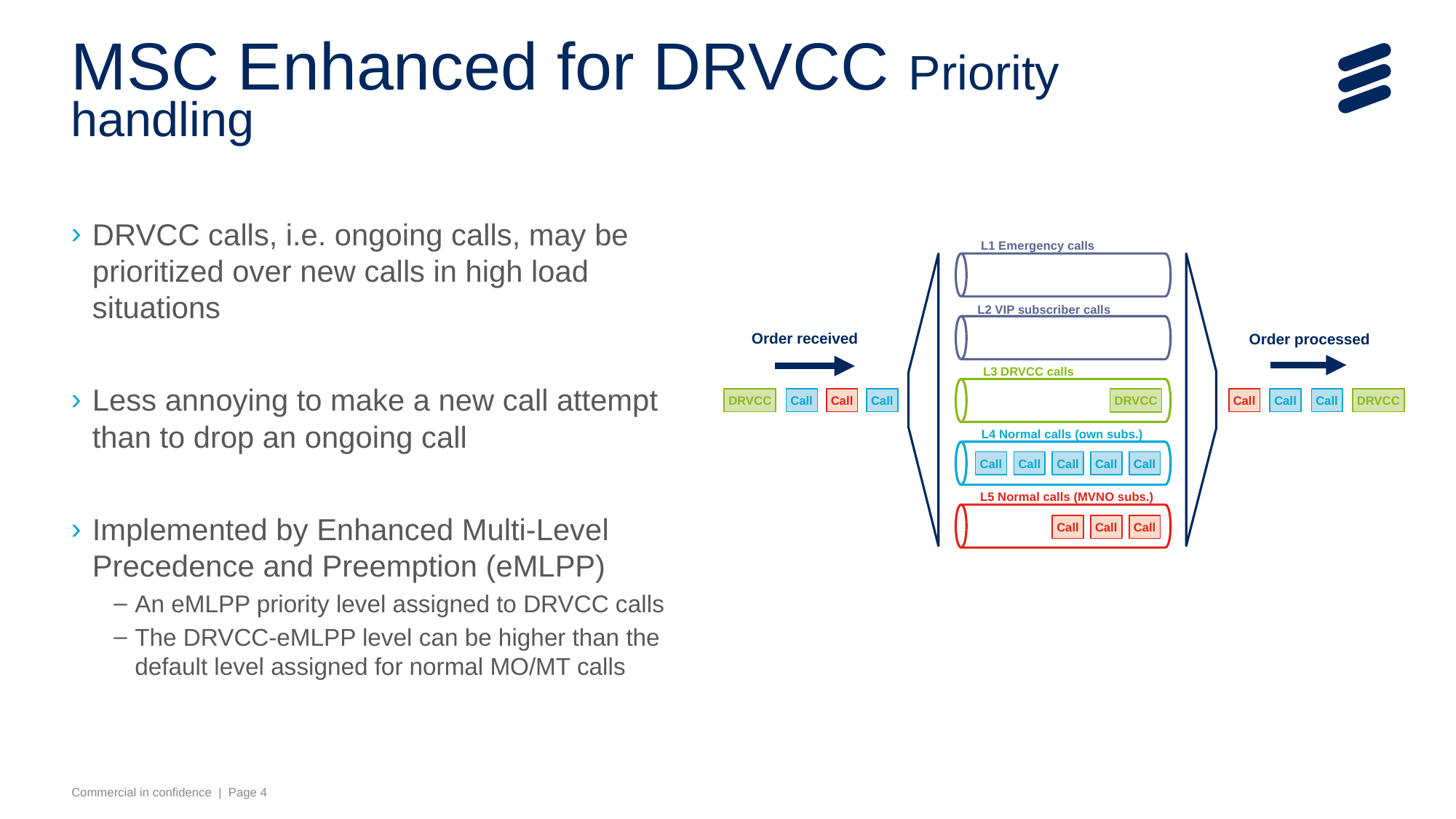

# MSC Enhanced for DRVCC Priority handling

DRVCC calls, i.e. ongoing calls, may be prioritized over new calls in high load situations

Less annoying to make a new call attempt than to drop an ongoing call

Implemented by Enhanced Multi-Level Precedence and Preemption (eMLPP)
An eMLPP priority level assigned to DRVCC calls
The DRVCC-eMLPP level can be higher than the default level assigned for normal MO/MT calls

L1 Emergency calls

L2 VIP subscriber calls
Order received
Order processed

L3 DRVCC calls

DRVCC
Call
Call
Call
Call
Call
Call
DRVCC
DRVCC

L4 Normal calls (own subs.)
Call
Call
Call
Call
Call
L5 Normal calls (MVNO subs.)
Call
Call
Call